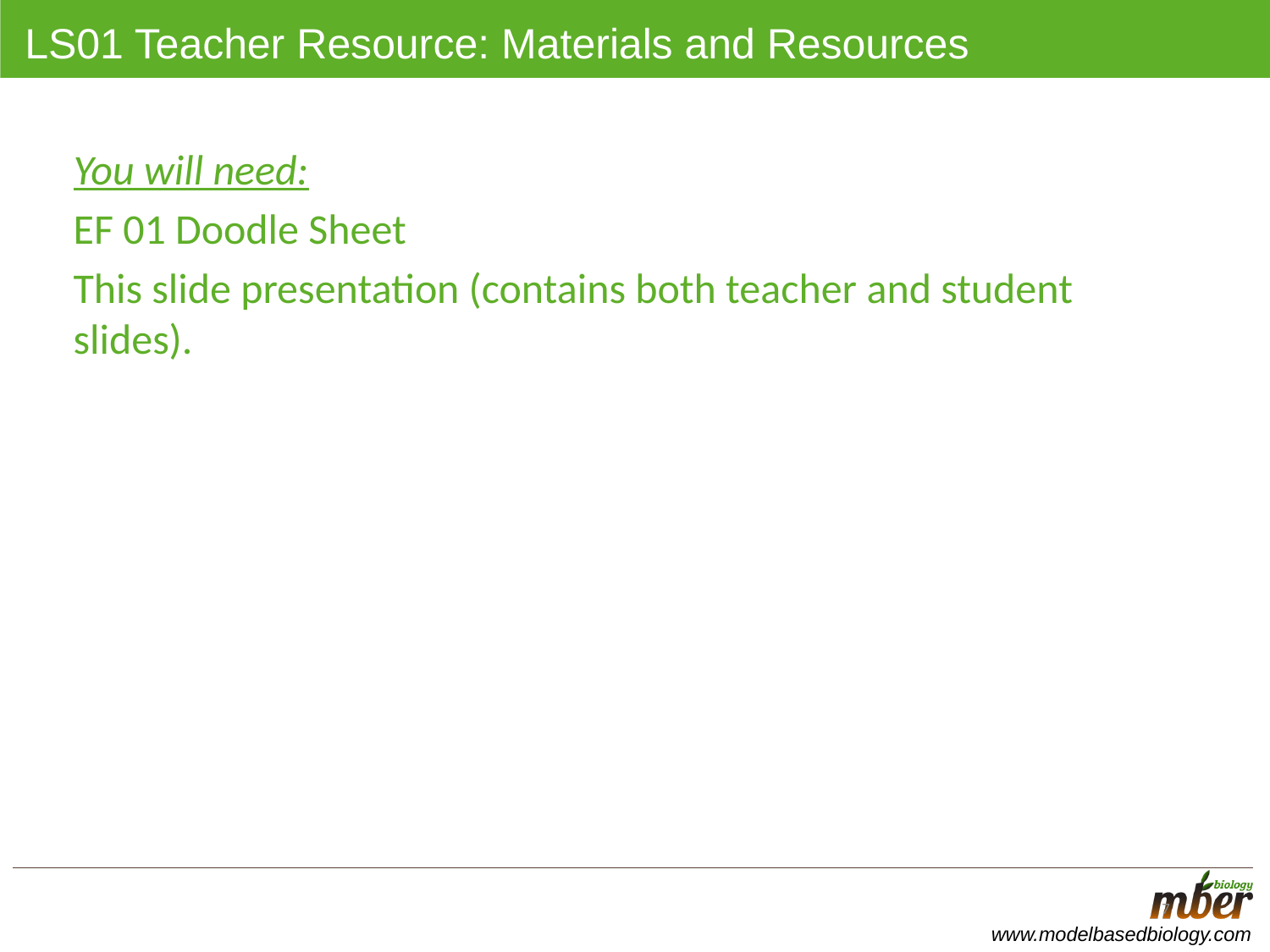

# LS01 Teacher Resource: Materials and Resources
You will need:
EF 01 Doodle Sheet
This slide presentation (contains both teacher and student slides).
7